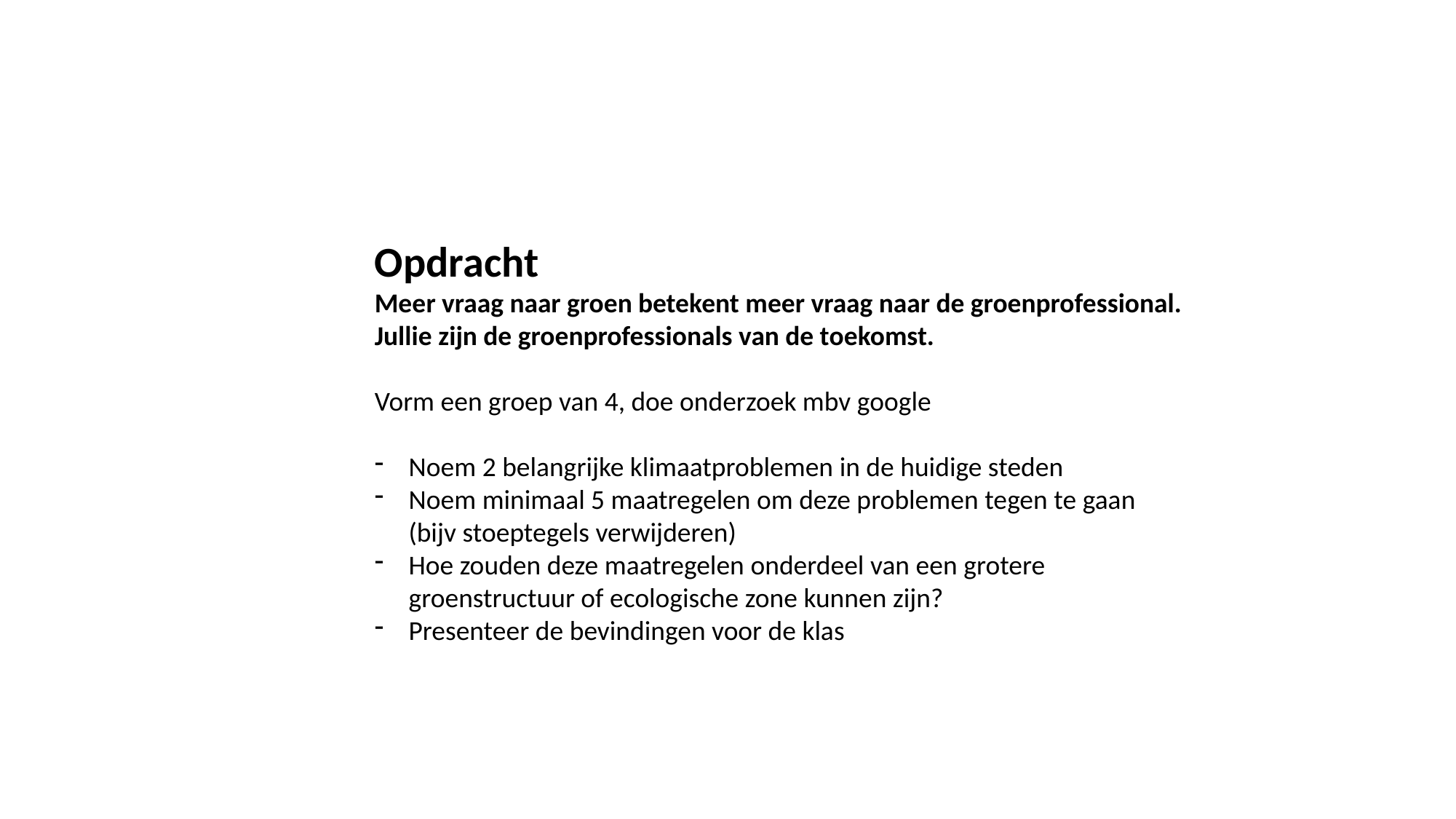

Opdracht
Meer vraag naar groen betekent meer vraag naar de groenprofessional.
Jullie zijn de groenprofessionals van de toekomst.

Vorm een groep van 4, doe onderzoek mbv google

Noem 2 belangrijke klimaatproblemen in de huidige steden
Noem minimaal 5 maatregelen om deze problemen tegen te gaan (bijv stoeptegels verwijderen)
Hoe zouden deze maatregelen onderdeel van een grotere groenstructuur of ecologische zone kunnen zijn?
Presenteer de bevindingen voor de klas